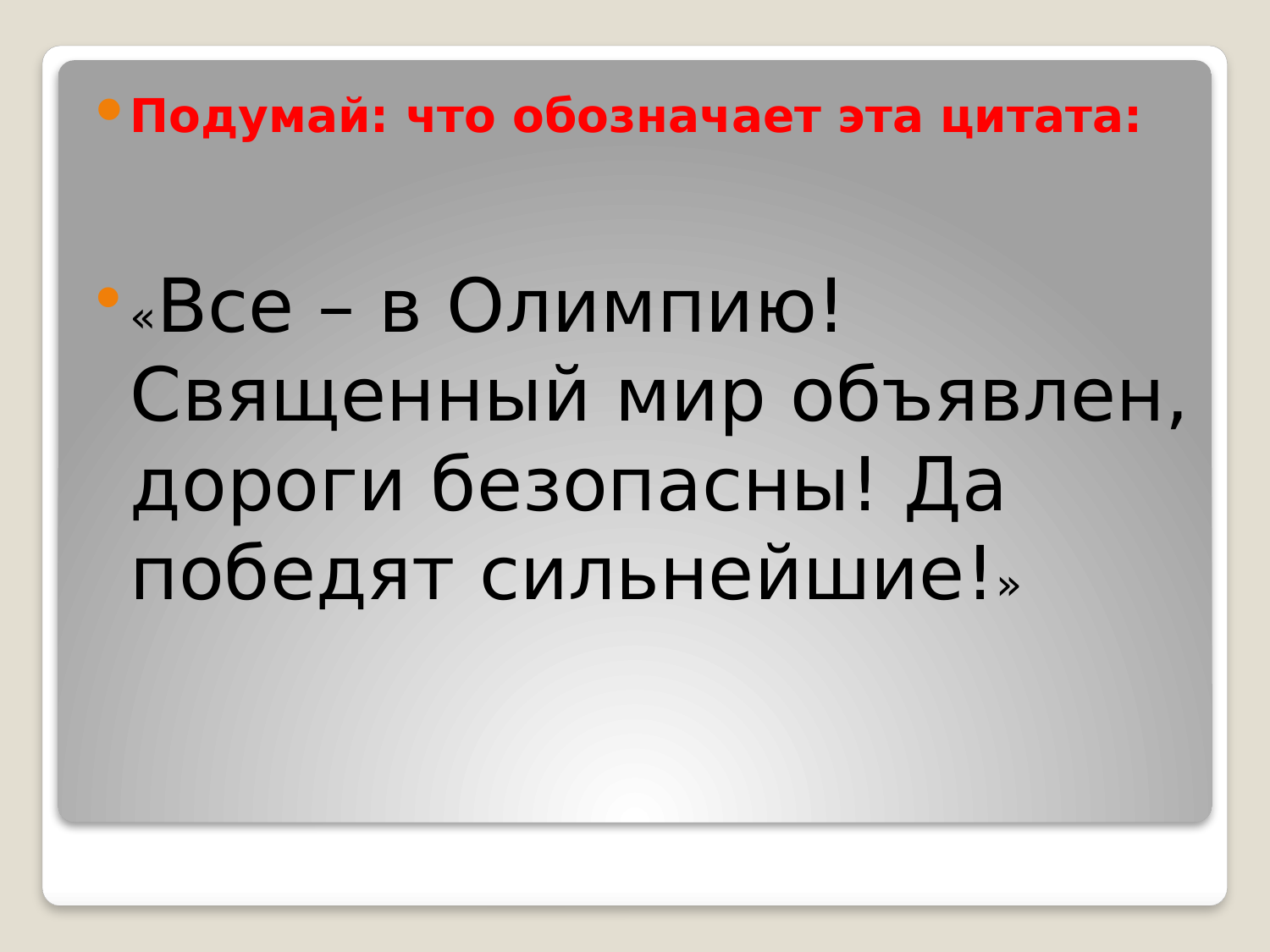

Подумай: что обозначает эта цитата:

«Все – в Олимпию! Священный мир объявлен, дороги безопасны! Да победят сильнейшие!»